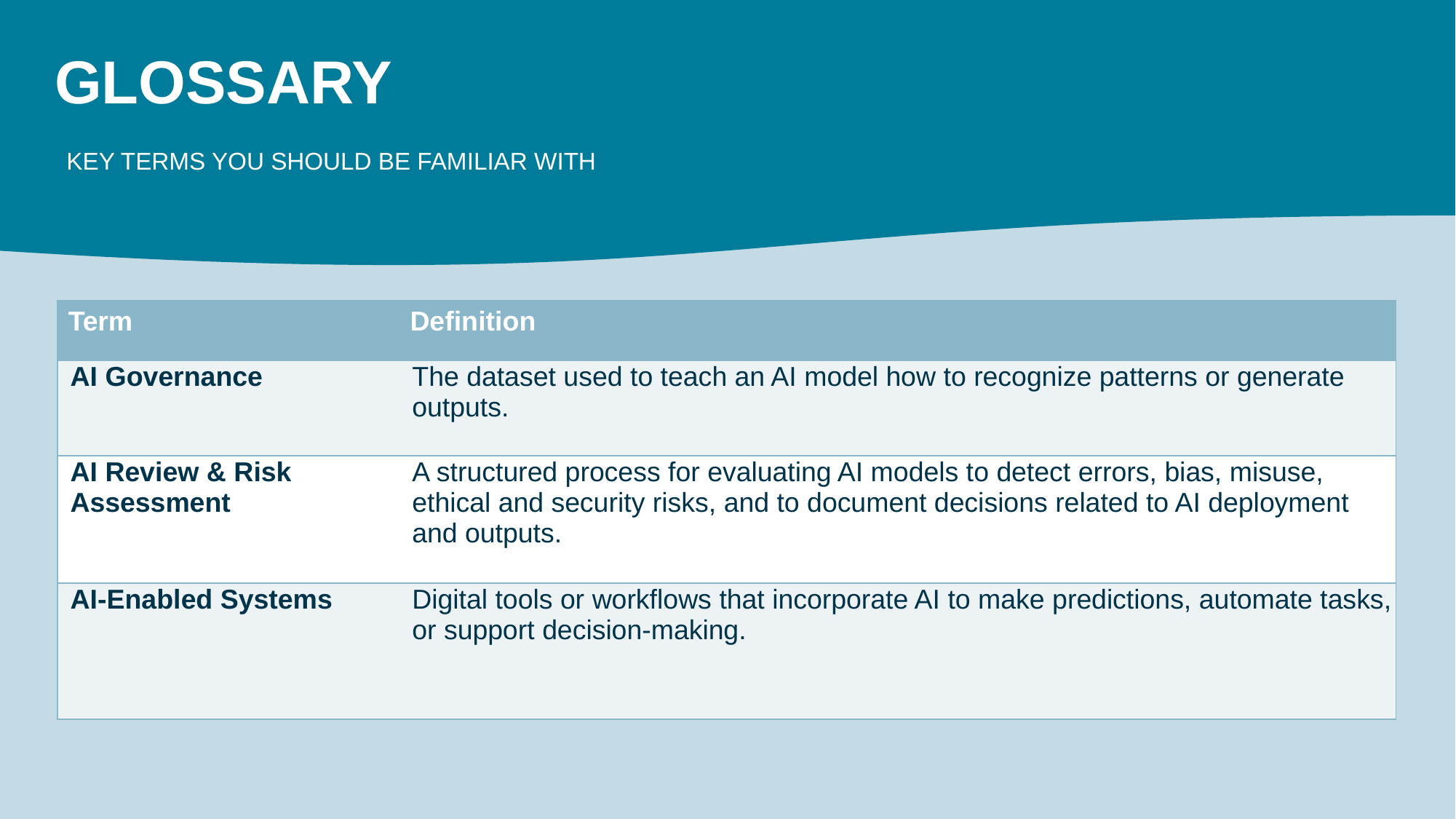

GLOSSARY
KEY TERMS YOU SHOULD BE FAMILIAR WITH
| Term | Definition |
| --- | --- |
| AI Governance | The dataset used to teach an AI model how to recognize patterns or generate outputs. |
| AI Review & Risk Assessment | A structured process for evaluating AI models to detect errors, bias, misuse, ethical and security risks, and to document decisions related to AI deployment and outputs. |
| AI-Enabled Systems | Digital tools or workflows that incorporate AI to make predictions, automate tasks, or support decision-making. |